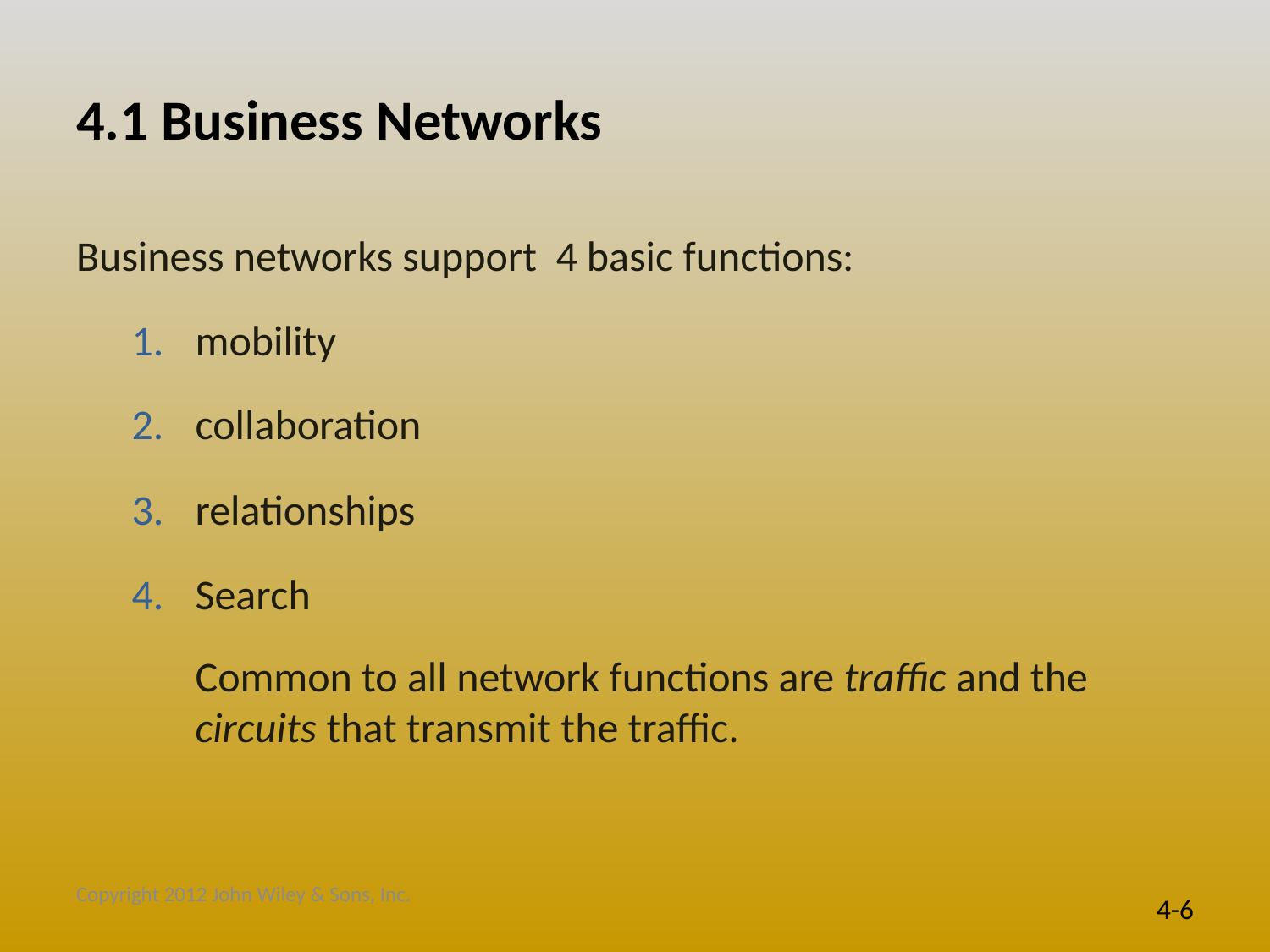

# 4.1 Business Networks
Business networks support  4 basic functions:
mobility
collaboration
relationships
Search
	Common to all network functions are traffic and the circuits that transmit the traffic.
Copyright 2012 John Wiley & Sons, Inc.
4-6